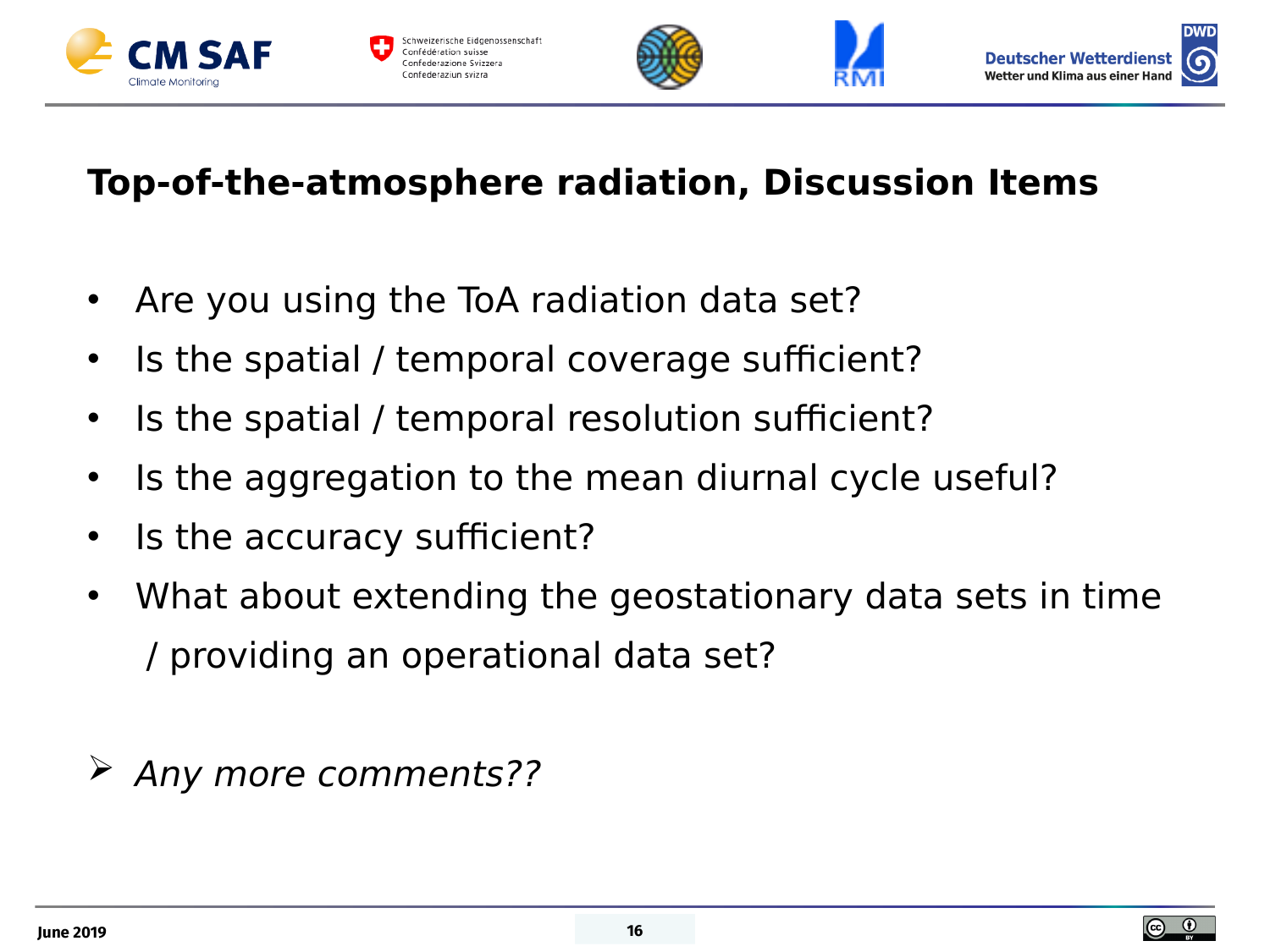

Top-of-the-atmosphere radiation, Discussion Items

Are you using the ToA radiation data set?
Is the spatial / temporal coverage sufficient?
Is the spatial / temporal resolution sufficient?
Is the aggregation to the mean diurnal cycle useful?
Is the accuracy sufficient?
What about extending the geostationary data sets in time  / providing an operational data set?

Any more comments??
16